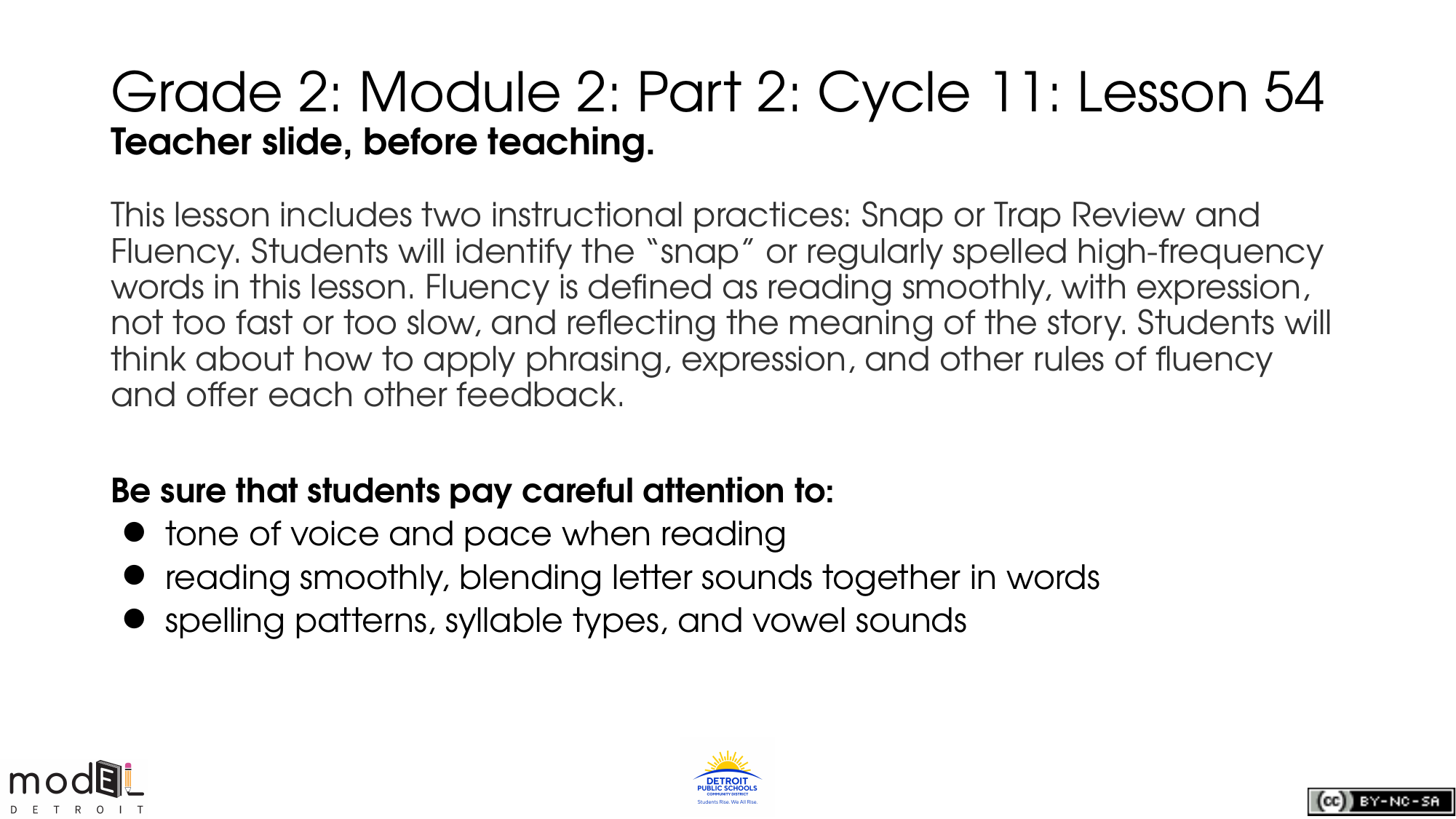

# Grade 2: Module 2: Part 2: Cycle 11: Lesson 54
Teacher slide, before teaching.
This lesson includes two instructional practices: Snap or Trap Review and Fluency. Students will identify the “snap” or regularly spelled high-frequency words in this lesson. Fluency is defined as reading smoothly, with expression, not too fast or too slow, and reflecting the meaning of the story. Students will think about how to apply phrasing, expression, and other rules of fluency and offer each other feedback.

Be sure that students pay careful attention to:
tone of voice and pace when reading
reading smoothly, blending letter sounds together in words
spelling patterns, syllable types, and vowel sounds